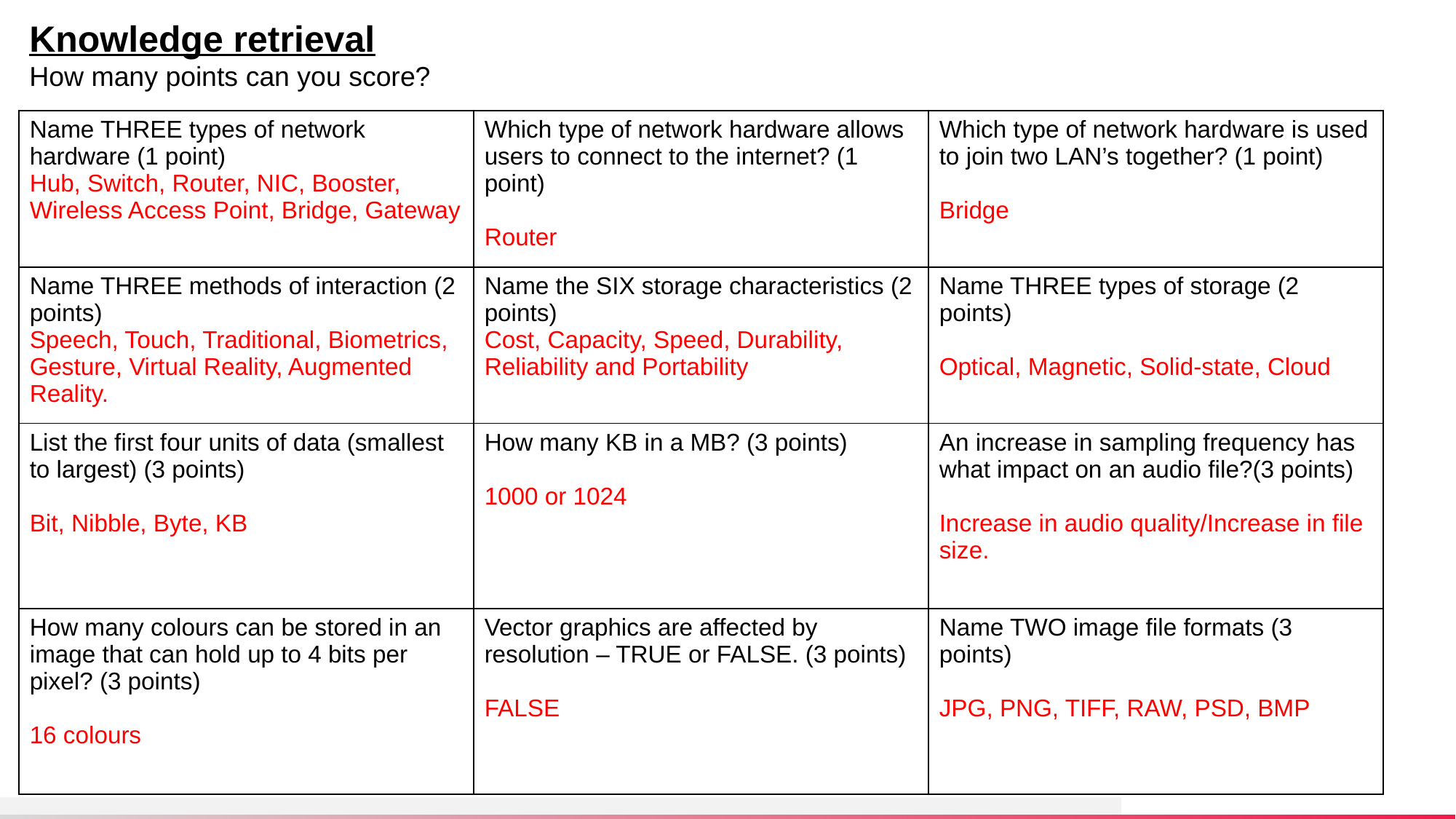

Knowledge retrieval
How many points can you score?
| Name THREE types of network hardware (1 point) Hub, Switch, Router, NIC, Booster, Wireless Access Point, Bridge, Gateway | Which type of network hardware allows users to connect to the internet? (1 point) Router | Which type of network hardware is used to join two LAN’s together? (1 point) Bridge |
| --- | --- | --- |
| Name THREE methods of interaction (2 points) Speech, Touch, Traditional, Biometrics, Gesture, Virtual Reality, Augmented Reality. | Name the SIX storage characteristics (2 points) Cost, Capacity, Speed, Durability, Reliability and Portability | Name THREE types of storage (2 points) Optical, Magnetic, Solid-state, Cloud |
| List the first four units of data (smallest to largest) (3 points) Bit, Nibble, Byte, KB | How many KB in a MB? (3 points) 1000 or 1024 | An increase in sampling frequency has what impact on an audio file?(3 points) Increase in audio quality/Increase in file size. |
| How many colours can be stored in an image that can hold up to 4 bits per pixel? (3 points) 16 colours | Vector graphics are affected by resolution – TRUE or FALSE. (3 points) FALSE | Name TWO image file formats (3 points) JPG, PNG, TIFF, RAW, PSD, BMP |